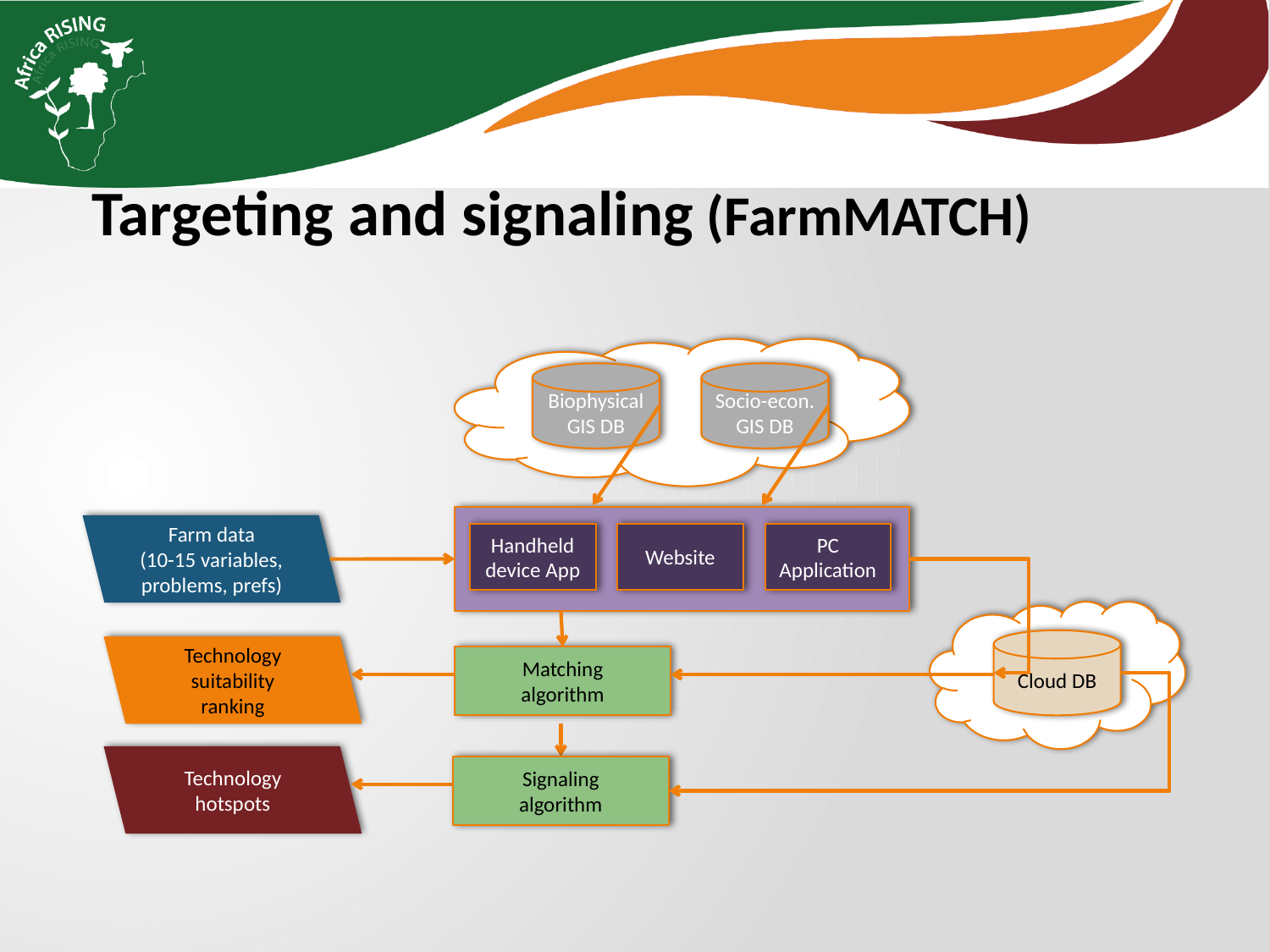

Targeting and signaling (FarmMATCH)

Biophysical GIS DB
Socio-econ. GIS DB

Farm data
(10-15 variables, problems, prefs)
Handheld
device App
Website
PC
Application

Cloud DB
Technology
suitability
ranking
Matching
algorithm
Technology
hotspots
Signaling
algorithm